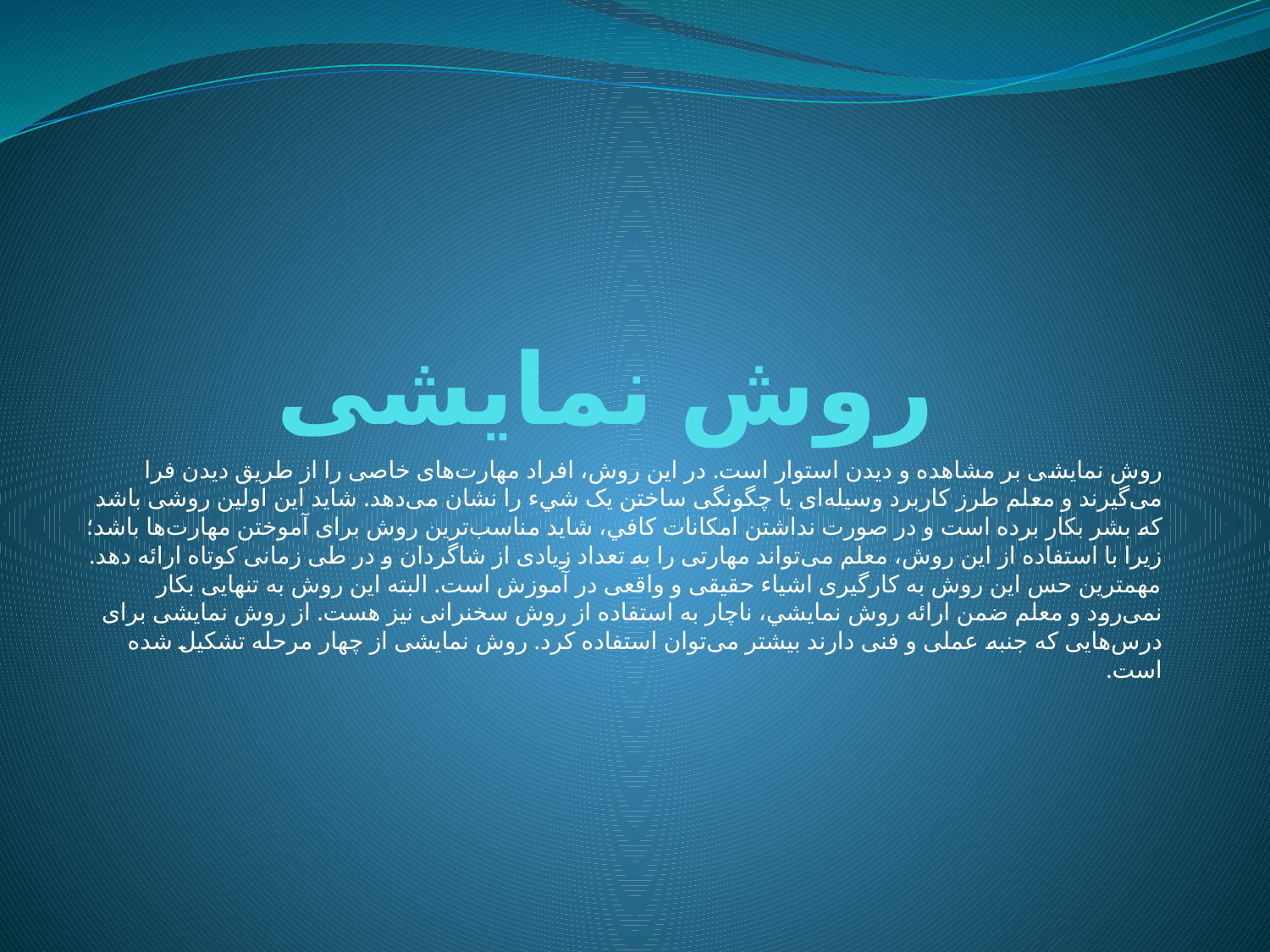

# روش نمایشی
روش نمايشى بر مشاهده و ديدن استوار است. در اين روش، افراد مهارت‌هاى خاصى را از طريق ديدن فرا مى‌گيرند و معلم طرز کاربرد وسيله‌اى يا چگونگى ساختن يک شيء را نشان مى‌دهد. شايد اين اولين روشى باشد که بشر بکار برده است و در صورت نداشتن امکانات کافي، شايد مناسب‌ترين روش براى آموختن مهارت‌ها باشد؛ زيرا با استفاده از اين روش، معلم مى‌تواند مهارتى را به تعداد زيادى از شاگردان و در طى زمانى کوتاه ارائه دهد. مهمترين حس اين روش به کار‌گيرى اشياء حقيقى و واقعى در آموزش است. البته اين روش به تنهايى بکار نمى‌رود و معلم ضمن ارائه روش نمايشي، ناچار به استفاده از روش سخنرانى نيز هست. از روش نمايشى براى درس‌هايى که جنبه عملى و فنى دارند بيشتر مى‌توان استفاده کرد. روش نمايشى از چهار مرحله تشکيل شده است.